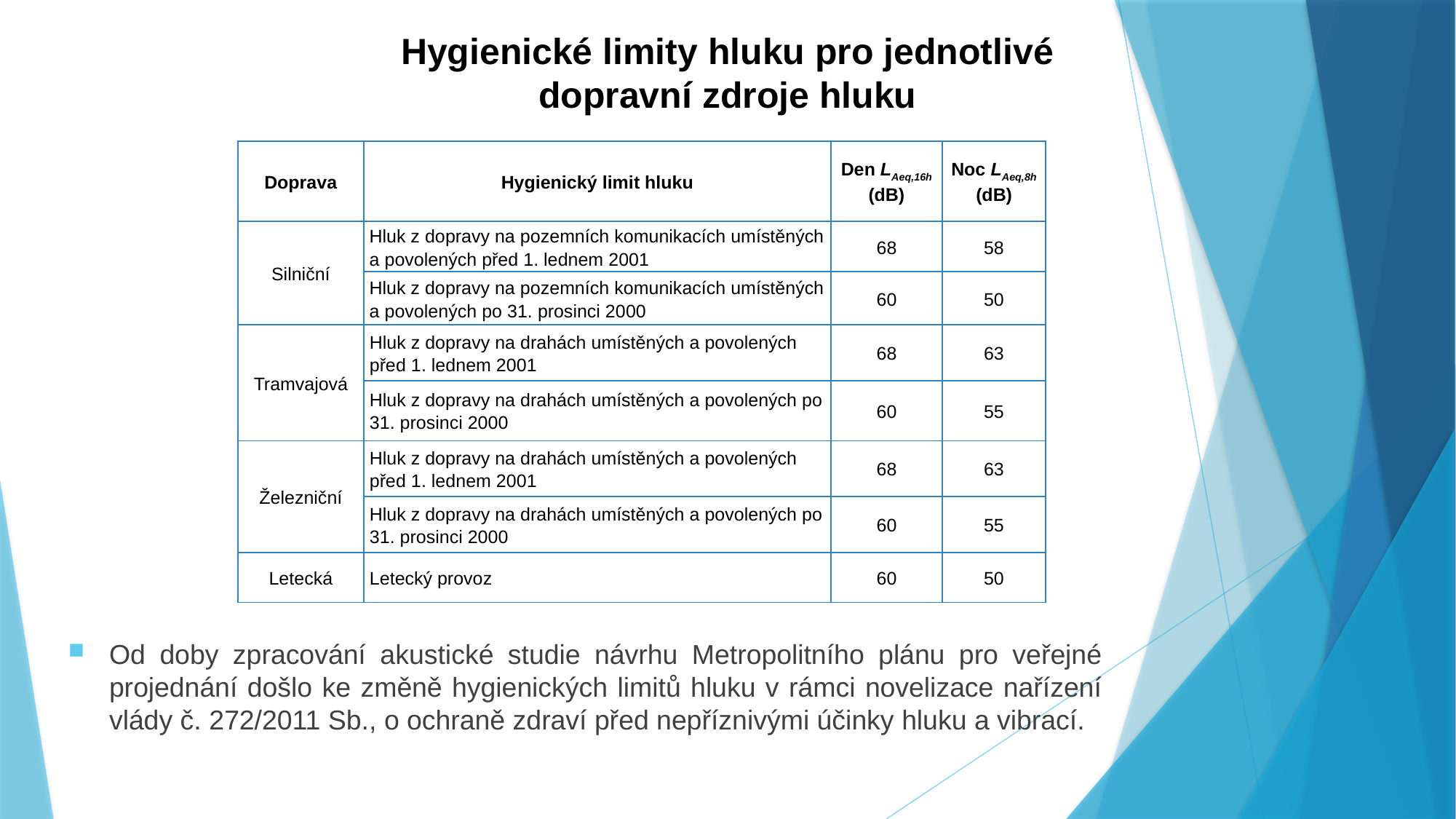

# Hygienické limity hluku pro jednotlivé dopravní zdroje hluku
| Doprava | Hygienický limit hluku | Den LAeq,16h (dB) | Noc LAeq,8h (dB) |
| --- | --- | --- | --- |
| Silniční | Hluk z dopravy na pozemních komunikacích umístěných a povolených před 1. lednem 2001 | 68 | 58 |
|  | Hluk z dopravy na pozemních komunikacích umístěných a povolených po 31. prosinci 2000 | 60 | 50 |
| Tramvajová | Hluk z dopravy na drahách umístěných a povolených před 1. lednem 2001 | 68 | 63 |
|  | Hluk z dopravy na drahách umístěných a povolených po 31. prosinci 2000 | 60 | 55 |
| Železniční | Hluk z dopravy na drahách umístěných a povolených před 1. lednem 2001 | 68 | 63 |
|  | Hluk z dopravy na drahách umístěných a povolených po 31. prosinci 2000 | 60 | 55 |
| Letecká | Letecký provoz | 60 | 50 |
Od doby zpracování akustické studie návrhu Metropolitního plánu pro veřejné projednání došlo ke změně hygienických limitů hluku v rámci novelizace nařízení vlády č. 272/2011 Sb., o ochraně zdraví před nepříznivými účinky hluku a vibrací.